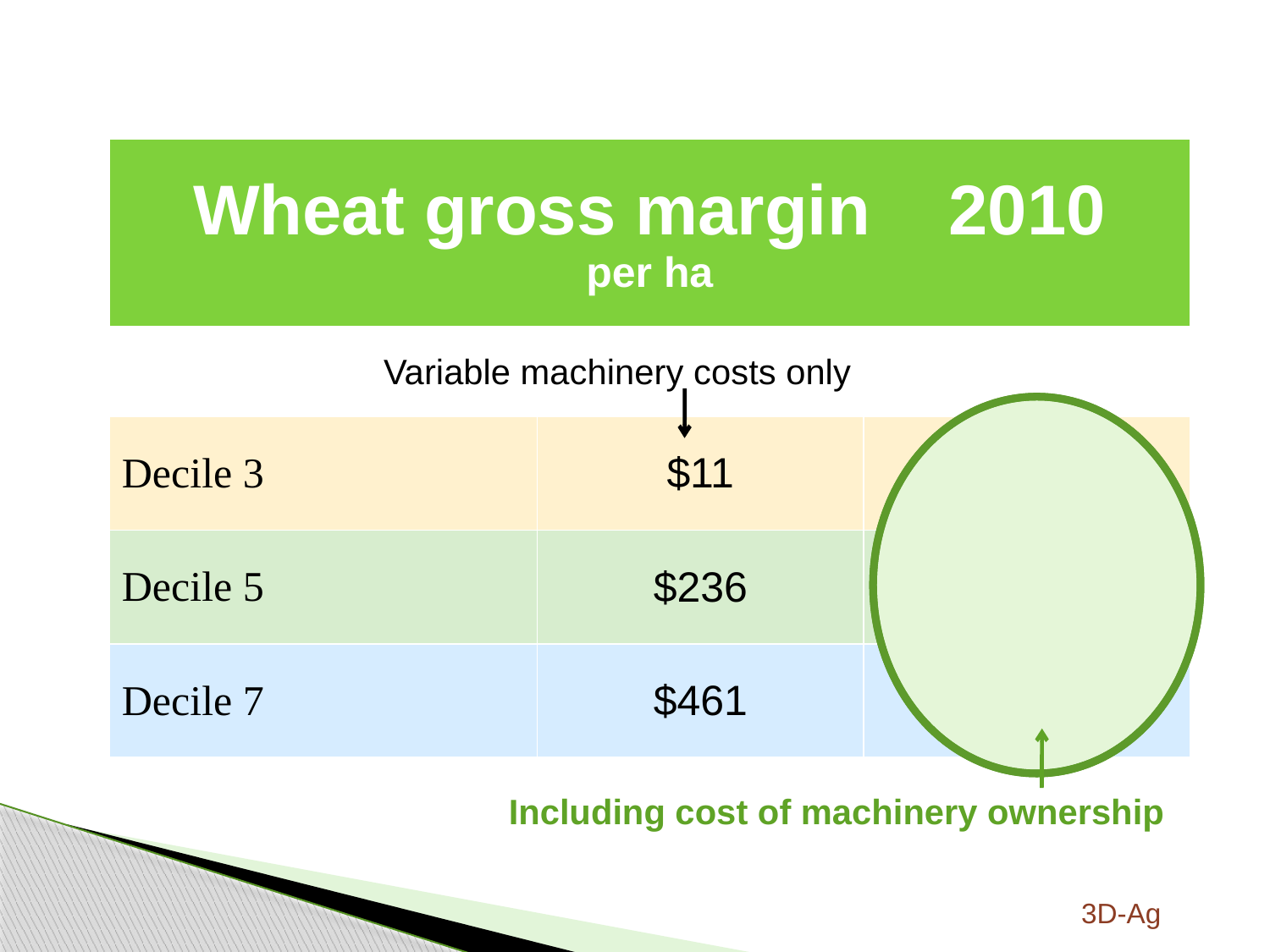

| Wheat gross margin 2010 per ha |  |  |
| --- | --- | --- |
| Variable machinery costs only |  |  |
| Decile 3 | $11 | -$10 |
| Decile 5 | $236 | $215 |
| Decile 7 | $461 | $440 |

Including cost of machinery ownership
3D-Ag